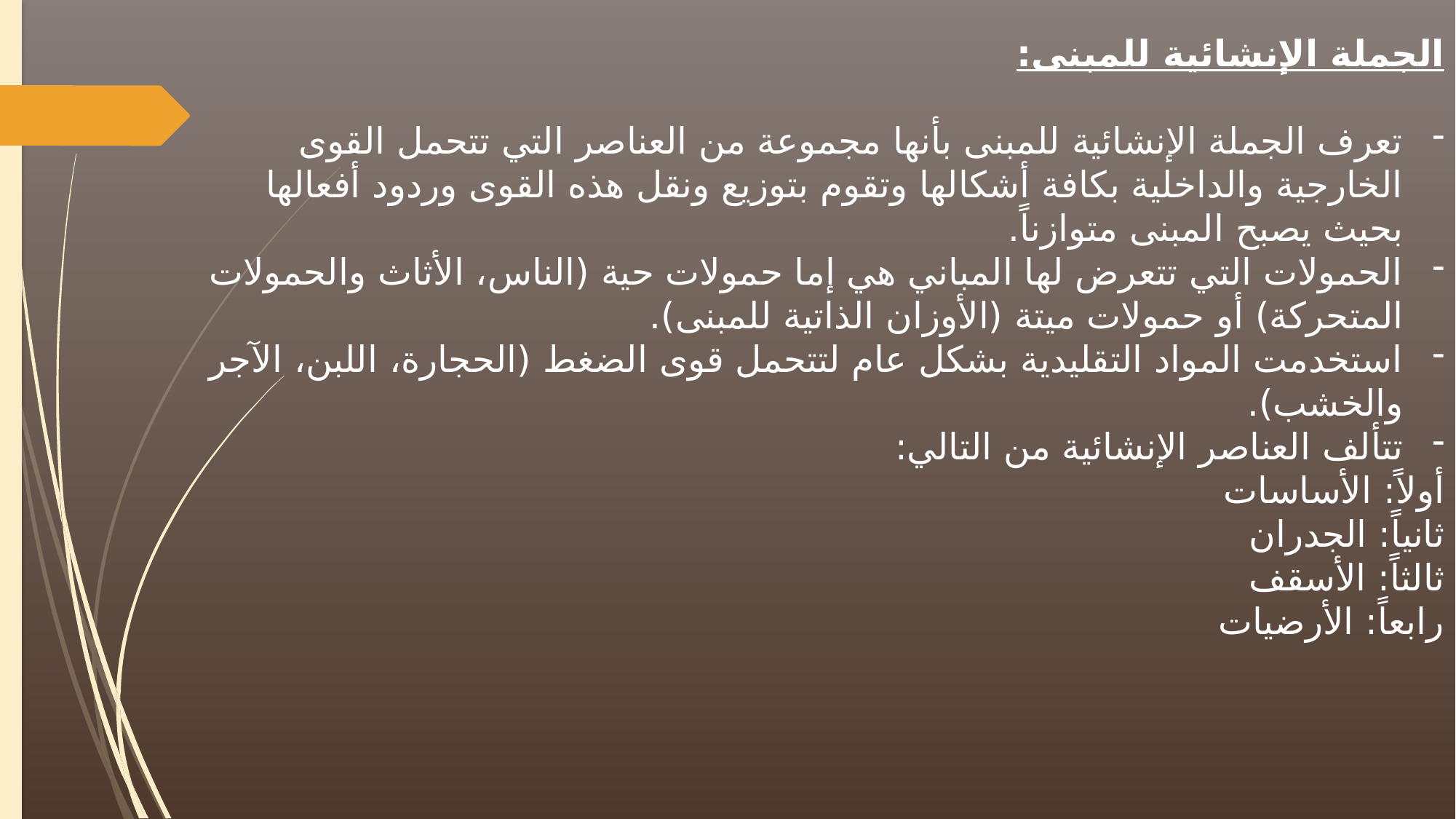

الجملة الإنشائية للمبنى:

تعرف الجملة الإنشائية للمبنى بأنها مجموعة من العناصر التي تتحمل القوى الخارجية والداخلية بكافة أشكالها وتقوم بتوزيع ونقل هذه القوى وردود أفعالها بحيث يصبح المبنى متوازناً.
الحمولات التي تتعرض لها المباني هي إما حمولات حية (الناس، الأثاث والحمولات المتحركة) أو حمولات ميتة (الأوزان الذاتية للمبنى).
استخدمت المواد التقليدية بشكل عام لتتحمل قوى الضغط (الحجارة، اللبن، الآجر والخشب).
تتألف العناصر الإنشائية من التالي:
أولاً: الأساسات
ثانياً: الجدران
ثالثاً: الأسقف
رابعاً: الأرضيات